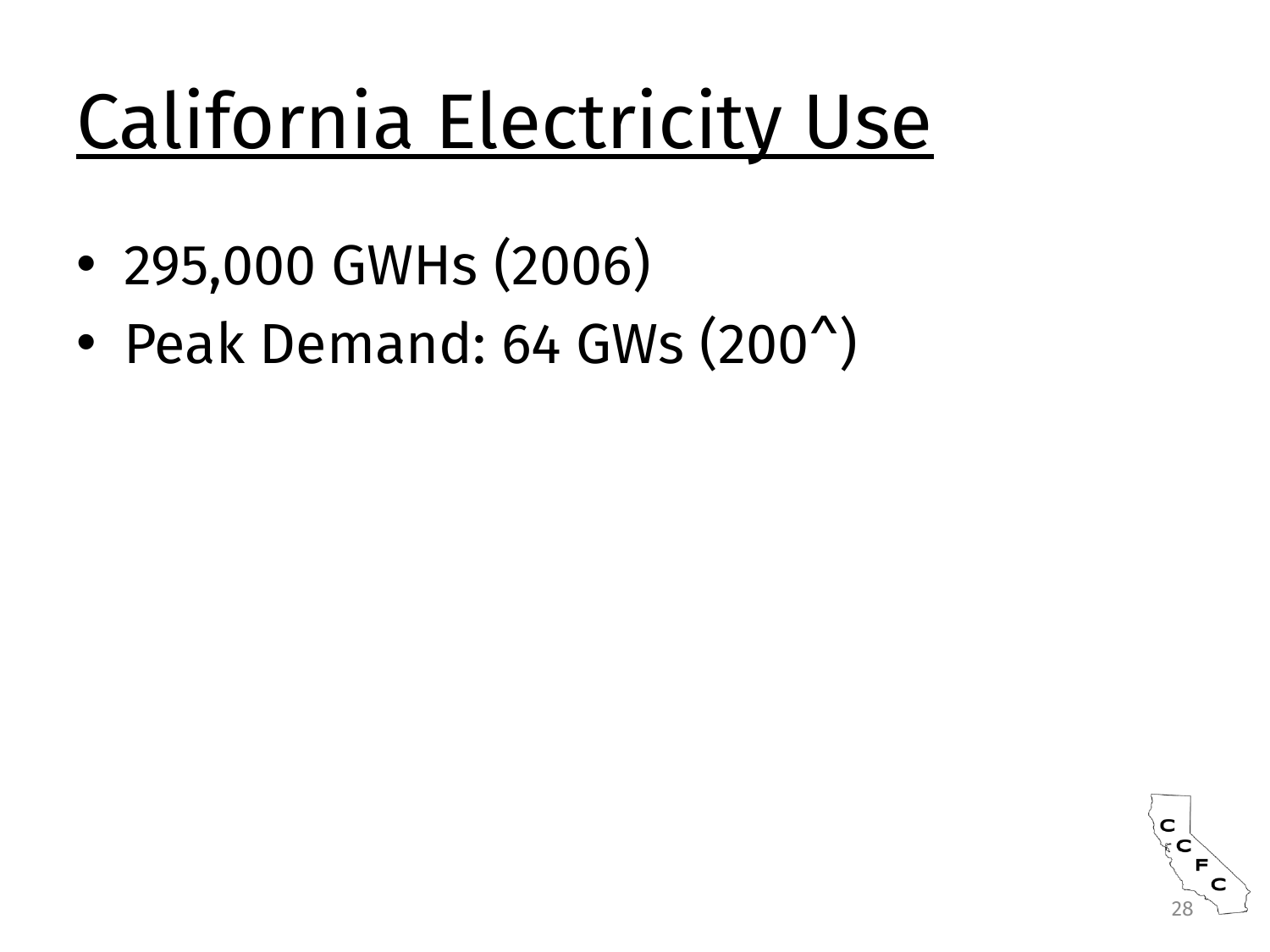

# California Electricity Use
295,000 GWHs (2006)
Peak Demand: 64 GWs (200^)
28